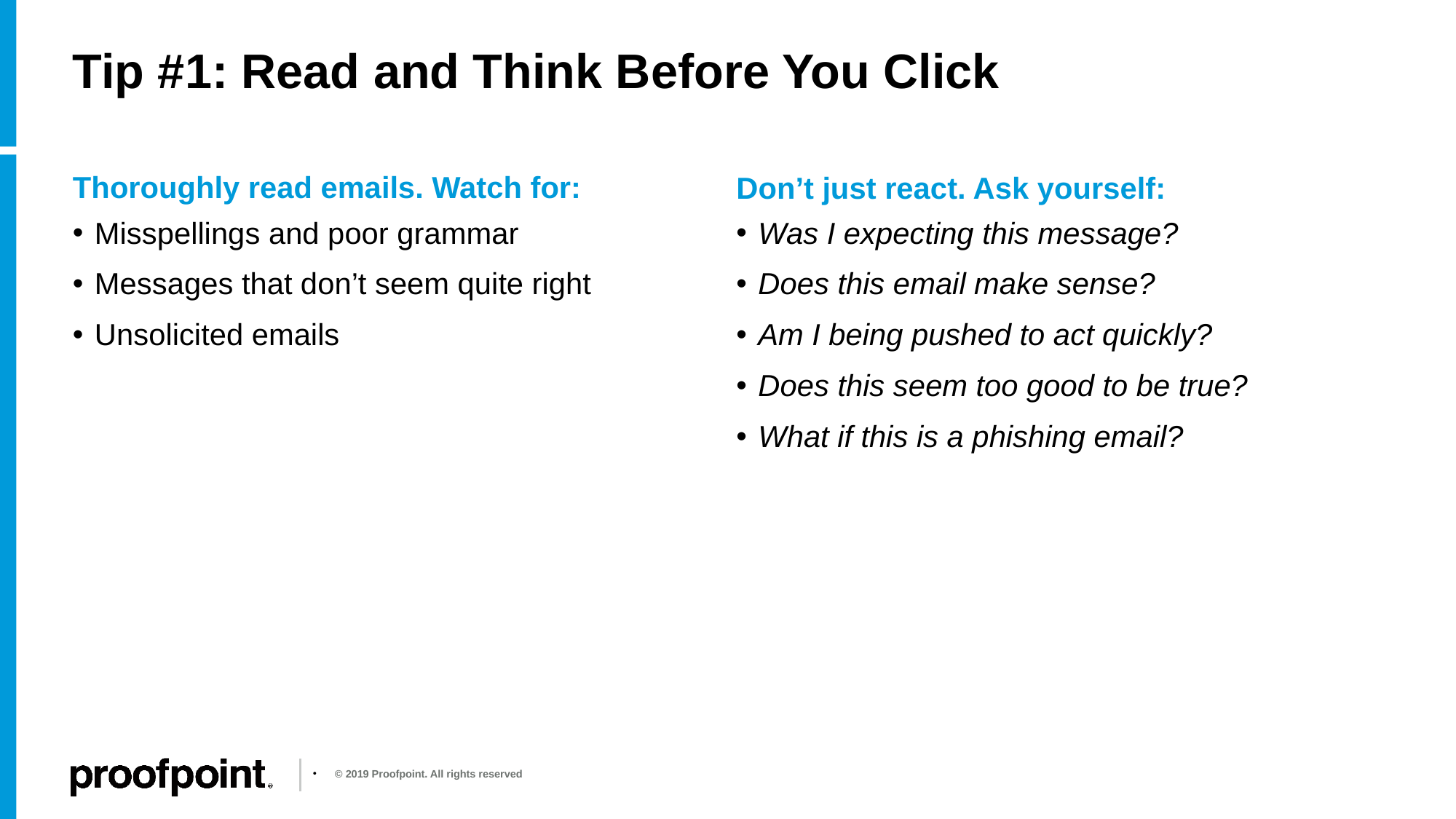

# Tip #1: Read and Think Before You Click
Don’t just react. Ask yourself:
Thoroughly read emails. Watch for:
Misspellings and poor grammar
Messages that don’t seem quite right
Unsolicited emails
Was I expecting this message?
Does this email make sense?
Am I being pushed to act quickly?
Does this seem too good to be true?
What if this is a phishing email?
© 2019 Proofpoint. All rights reserved